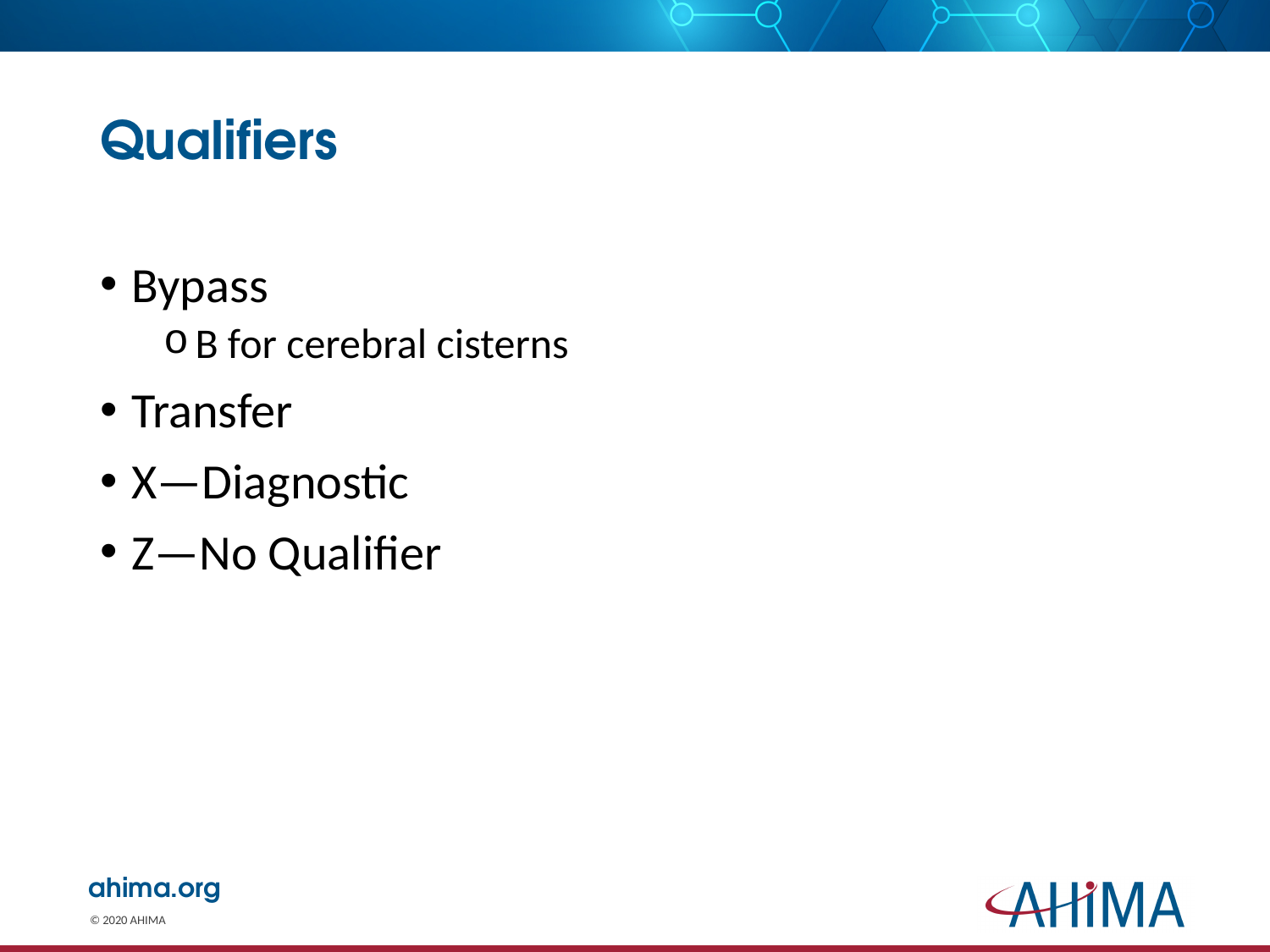

# Qualifiers
Bypass
B for cerebral cisterns
Transfer
X—Diagnostic
Z—No Qualifier